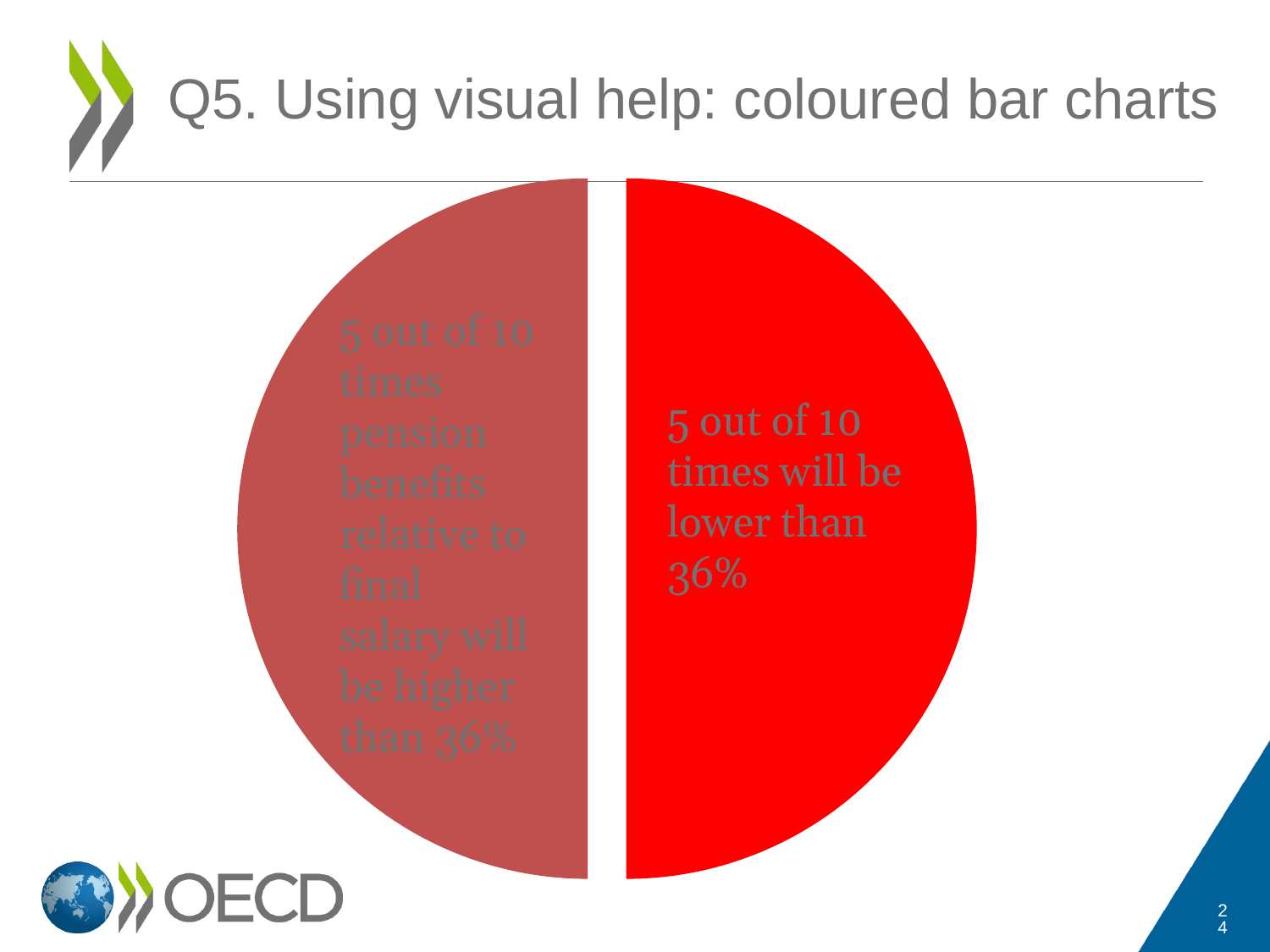

# Q5. Using visual help: coloured bar charts

### Chart

| Category | Column1 |
|---|---|
| 5 | 36.29000000000001 |
| 5 | 36.29000000000001 |
5 out of 10 times pension benefits relative to final salary will be higher than 36%

5 out of 10 times will be lower than 36%

24